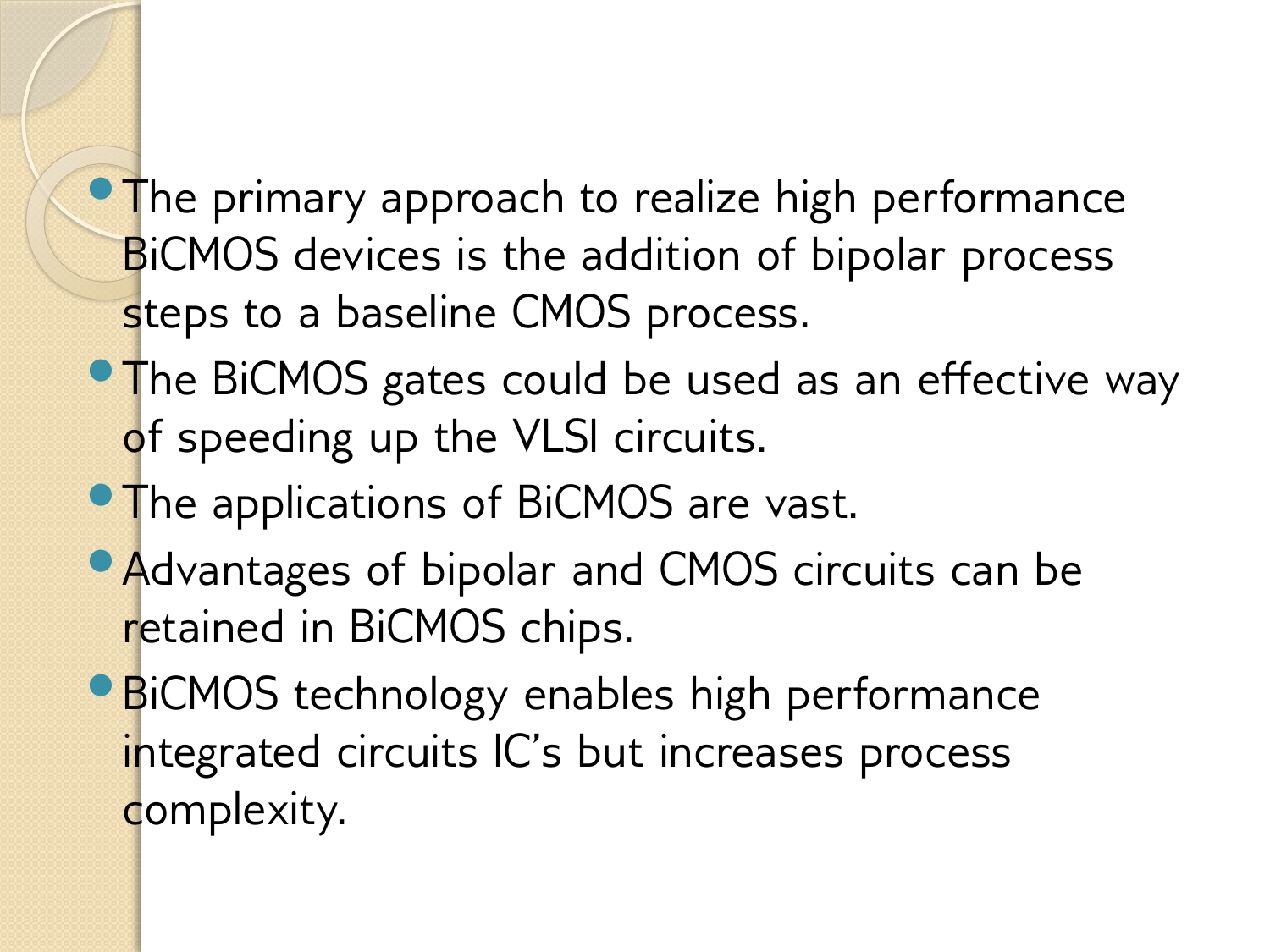

The primary approach to realize high performance BiCMOS devices is the addition of bipolar process steps to a baseline CMOS process.
The BiCMOS gates could be used as an effective way of speeding up the VLSI circuits.
The applications of BiCMOS are vast.
Advantages of bipolar and CMOS circuits can be retained in BiCMOS chips.
BiCMOS technology enables high performance integrated circuits IC’s but increases process complexity.